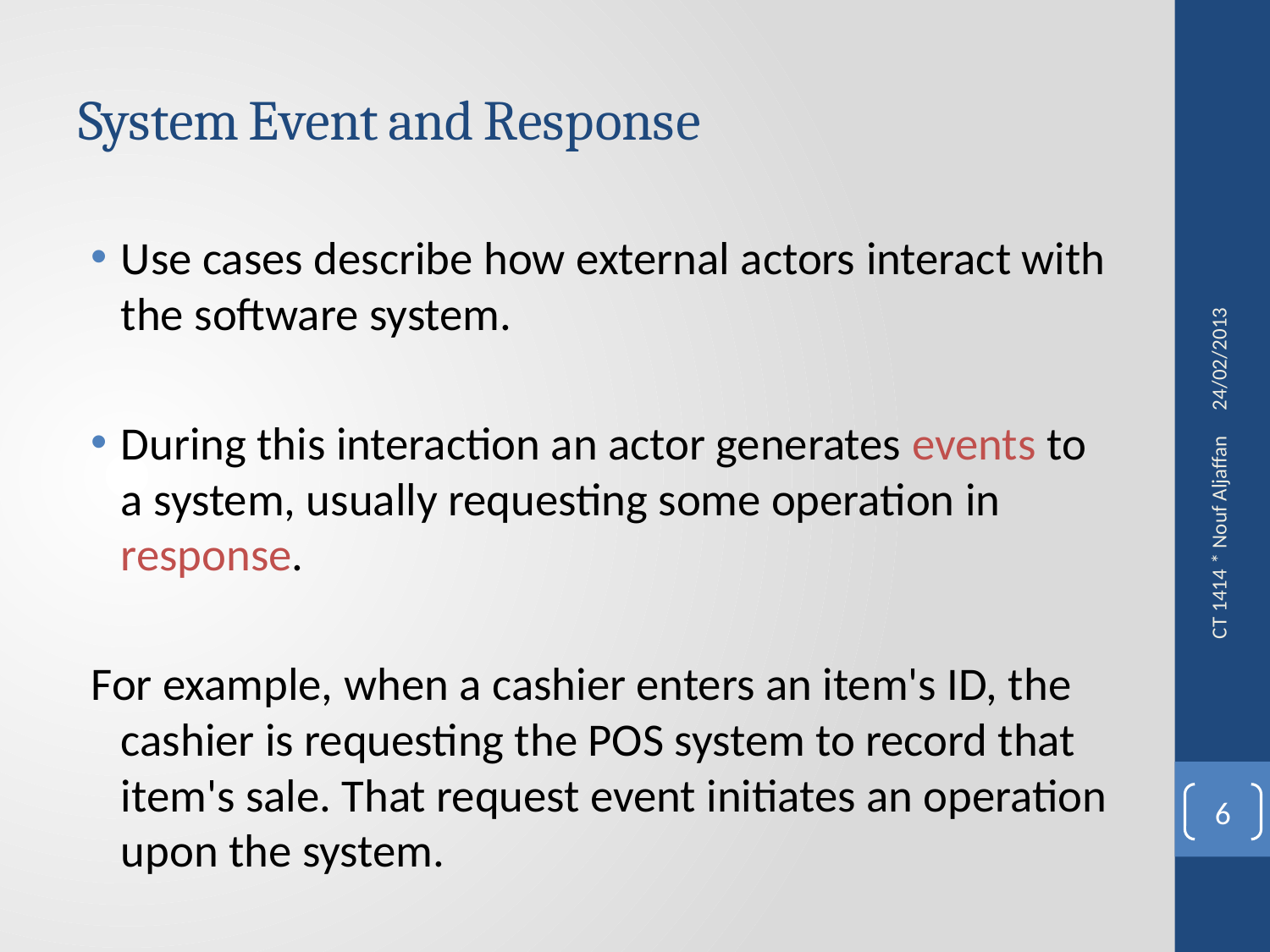

# System Event and Response
Use cases describe how external actors interact with the software system.

During this interaction an actor generates events to a system, usually requesting some operation in response.

For example, when a cashier enters an item's ID, the cashier is requesting the POS system to record that item's sale. That request event initiates an operation upon the system.

24/02/2013
CT 1414 * Nouf Aljaffan
6